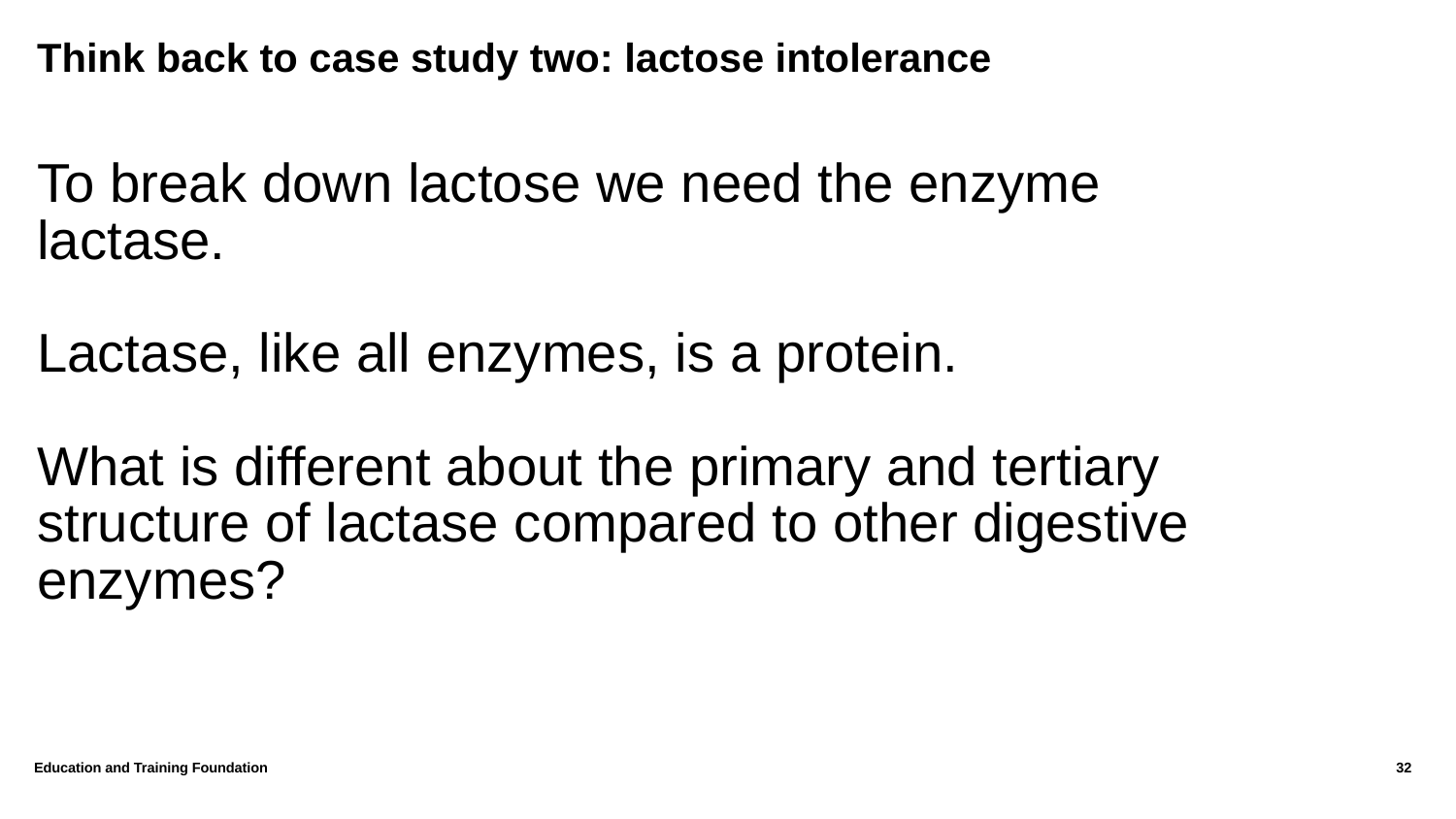

# Think back to case study two: lactose intolerance
To break down lactose we need the enzyme lactase.

Lactase, like all enzymes, is a protein.

What is different about the primary and tertiary structure of lactase compared to other digestive enzymes?
Education and Training Foundation
32